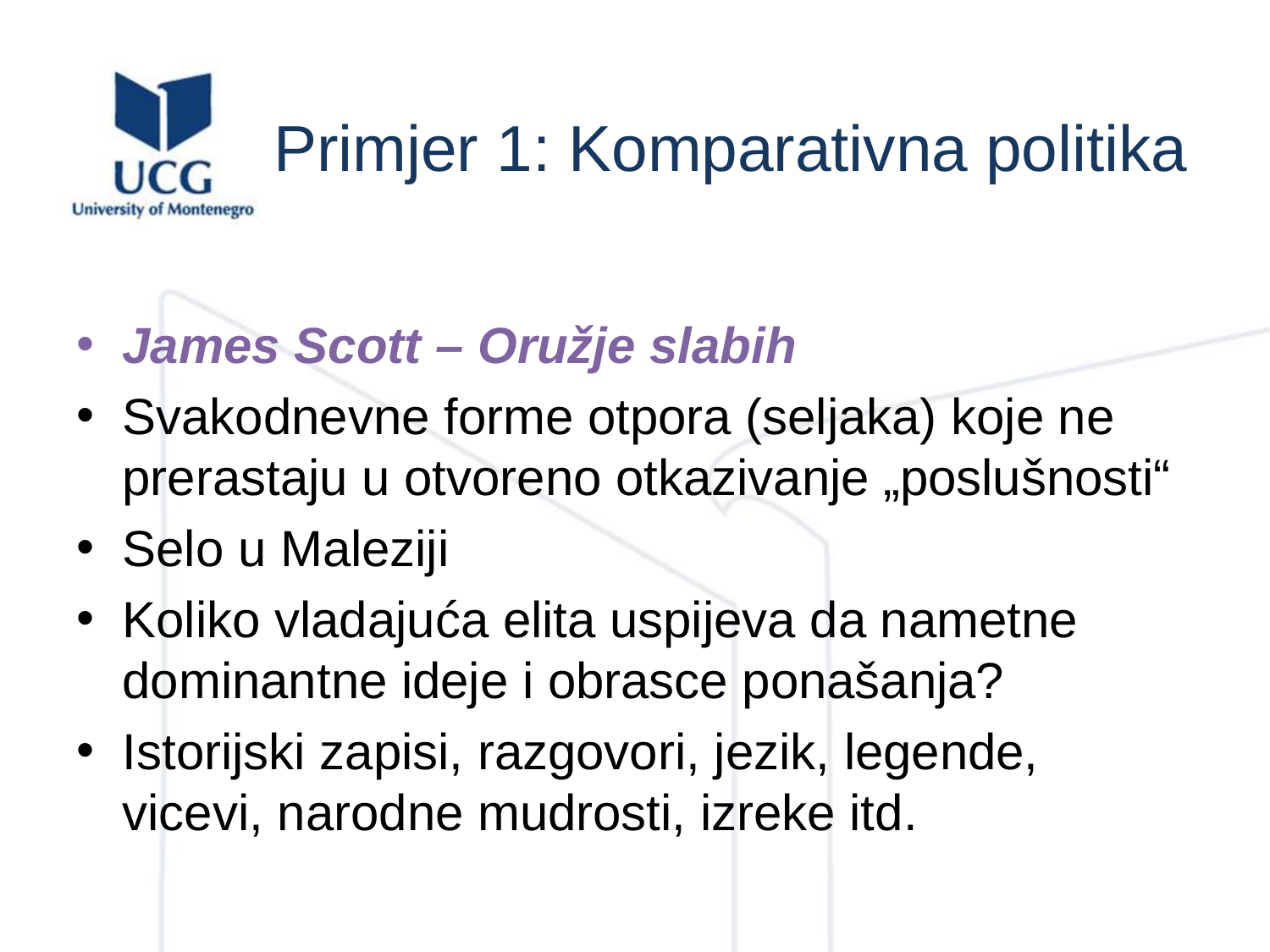

# Primjer 1: Komparativna politika
James Scott – Oružje slabih
Svakodnevne forme otpora (seljaka) koje ne prerastaju u otvoreno otkazivanje „poslušnosti“
Selo u Maleziji
Koliko vladajuća elita uspijeva da nametne dominantne ideje i obrasce ponašanja?
Istorijski zapisi, razgovori, jezik, legende, vicevi, narodne mudrosti, izreke itd.